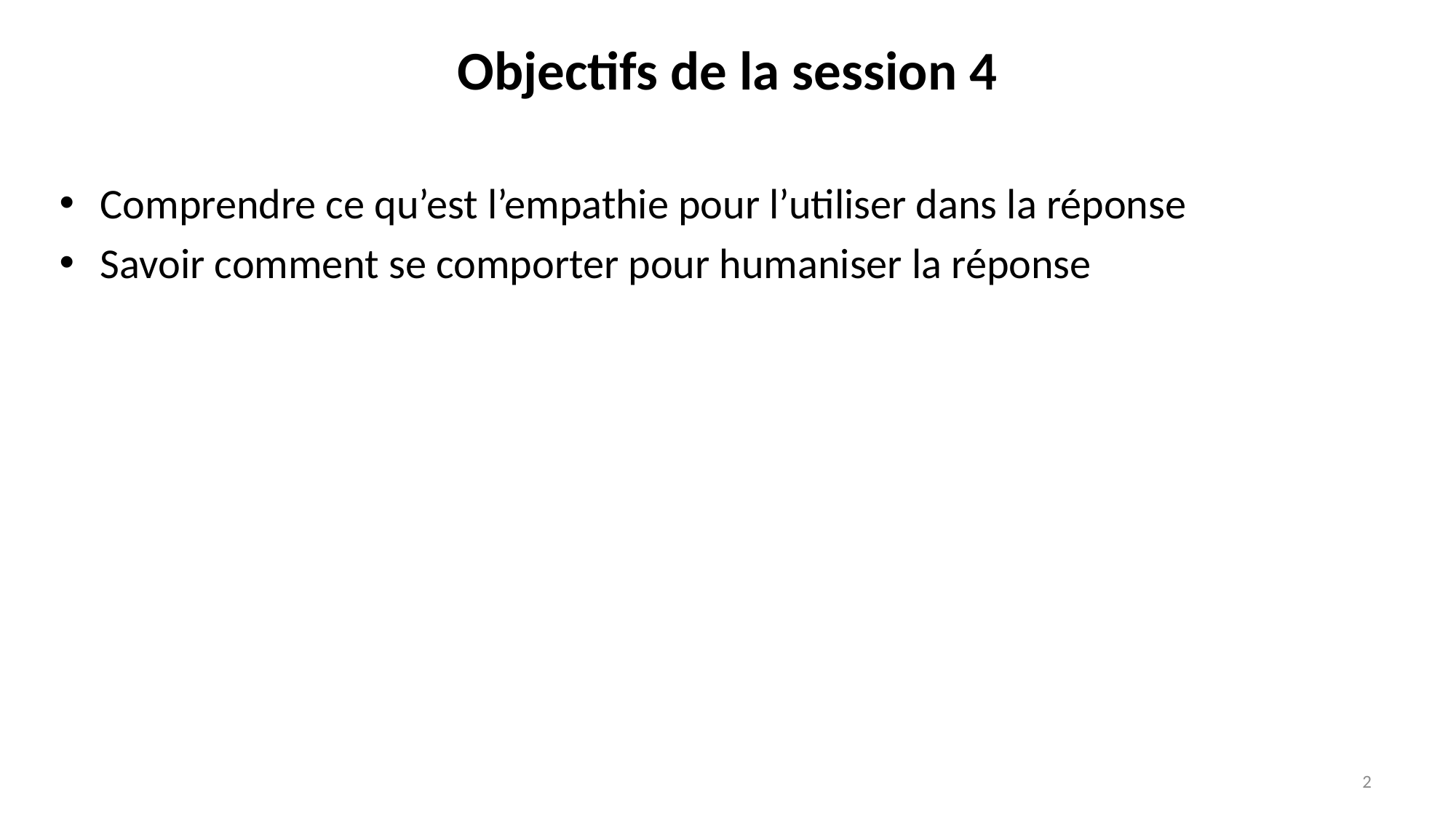

# Objectifs de la session 4
Comprendre ce qu’est l’empathie pour l’utiliser dans la réponse
Savoir comment se comporter pour humaniser la réponse

2